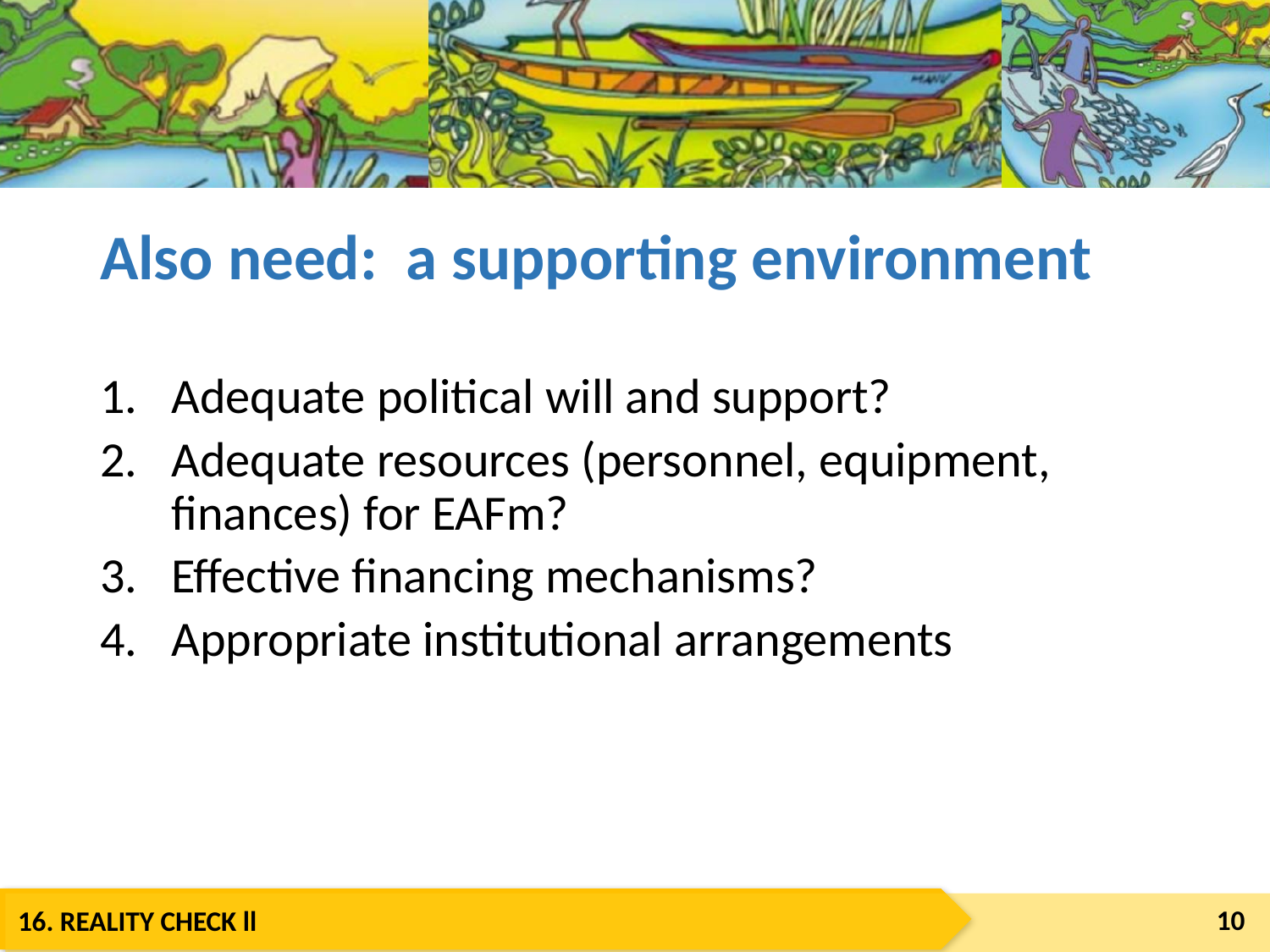

# Also need:  a supporting environment
Adequate political will and support?
Adequate resources (personnel, equipment, finances) for EAFm?
Effective financing mechanisms?
Appropriate institutional arrangements
10